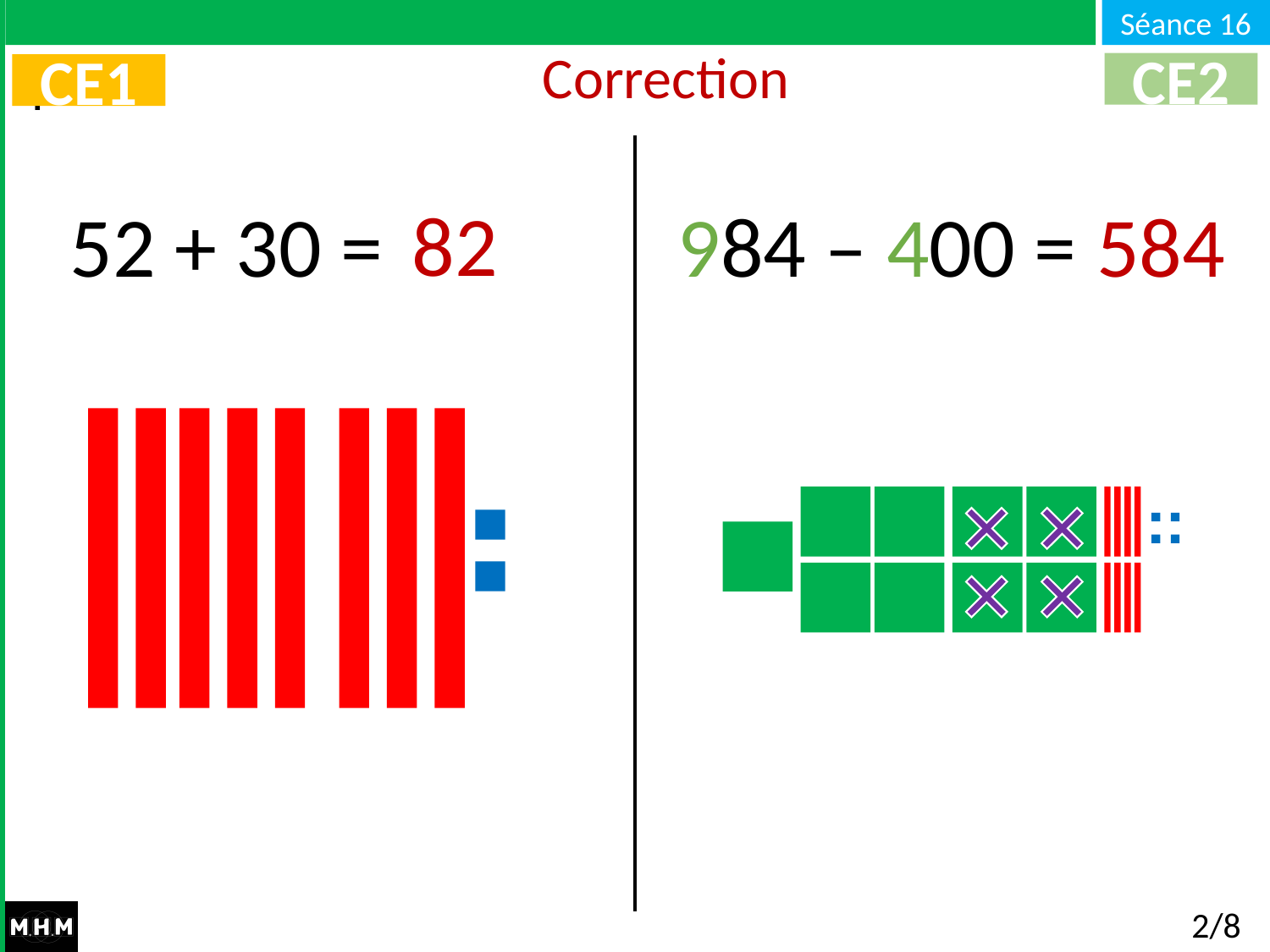

# Correction
CE2
CE1
82
52 + 30 =
584
984 – 400 =

2/8